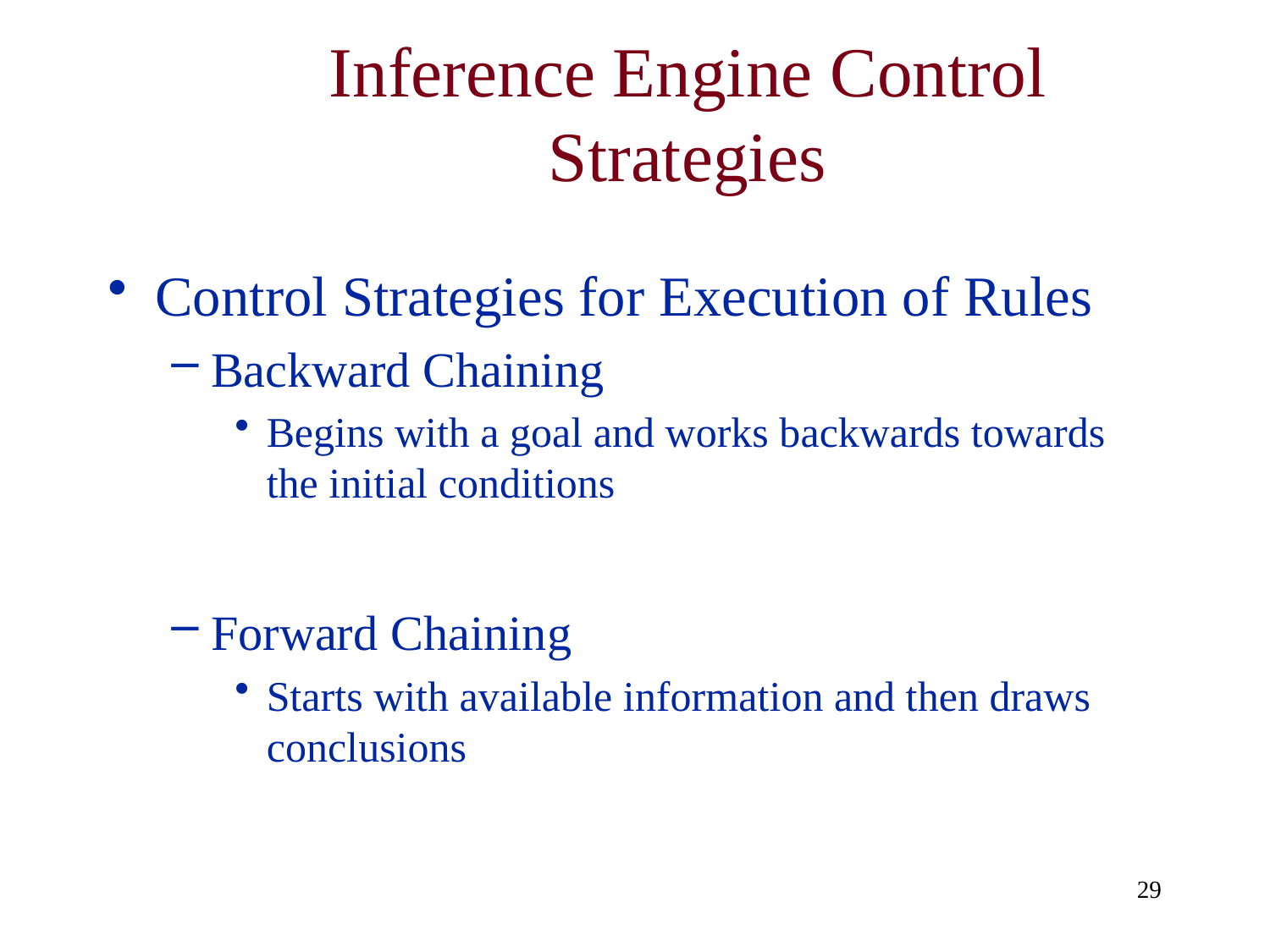

# Inference Engine Control Strategies
Control Strategies for Execution of Rules
Backward Chaining
Begins with a goal and works backwards towards the initial conditions

Forward Chaining
Starts with available information and then draws conclusions
29